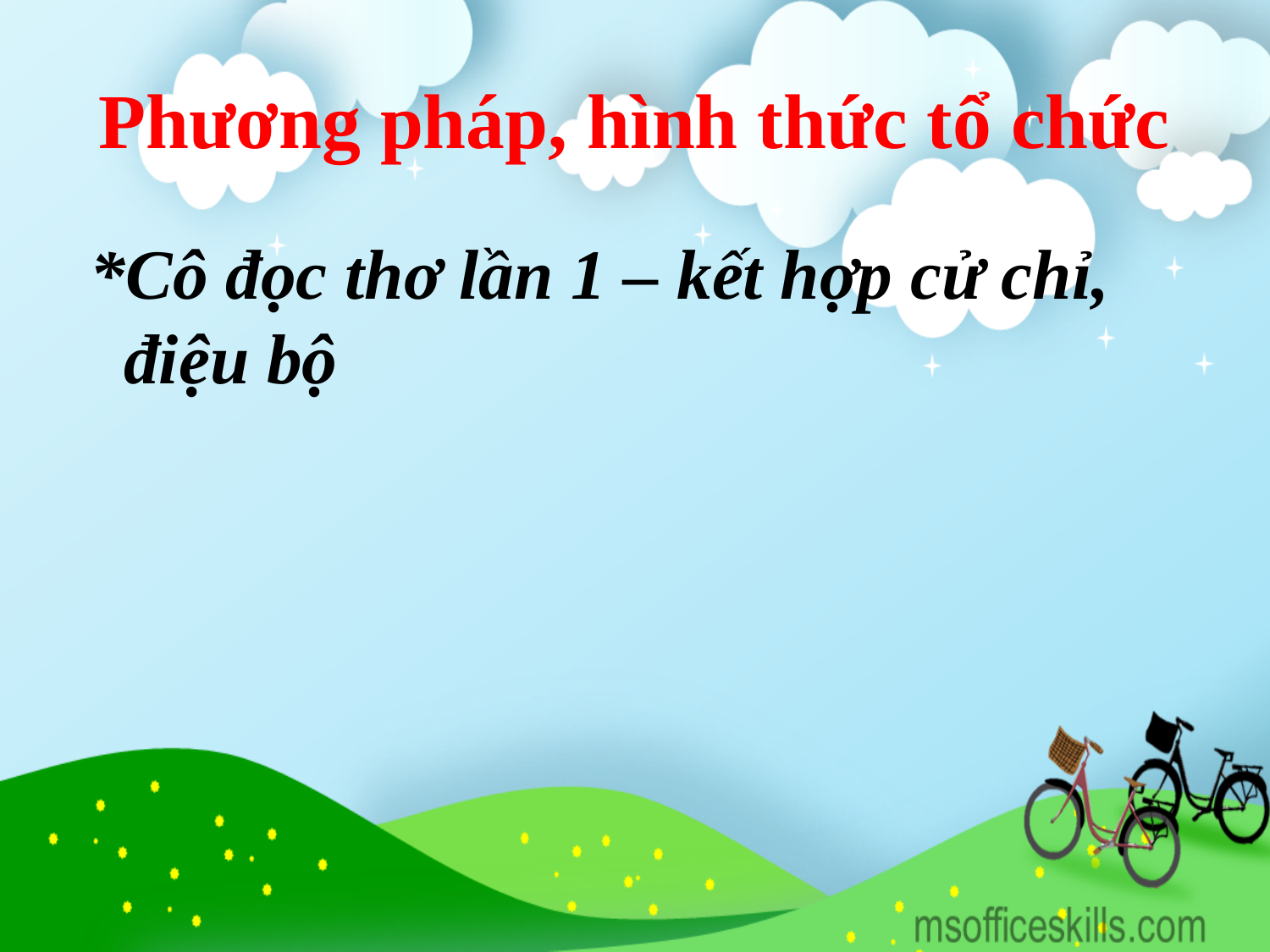

# Phương pháp, hình thức tổ chức
 *Cô đọc thơ lần 1 – kết hợp cử chỉ, điệu bộ